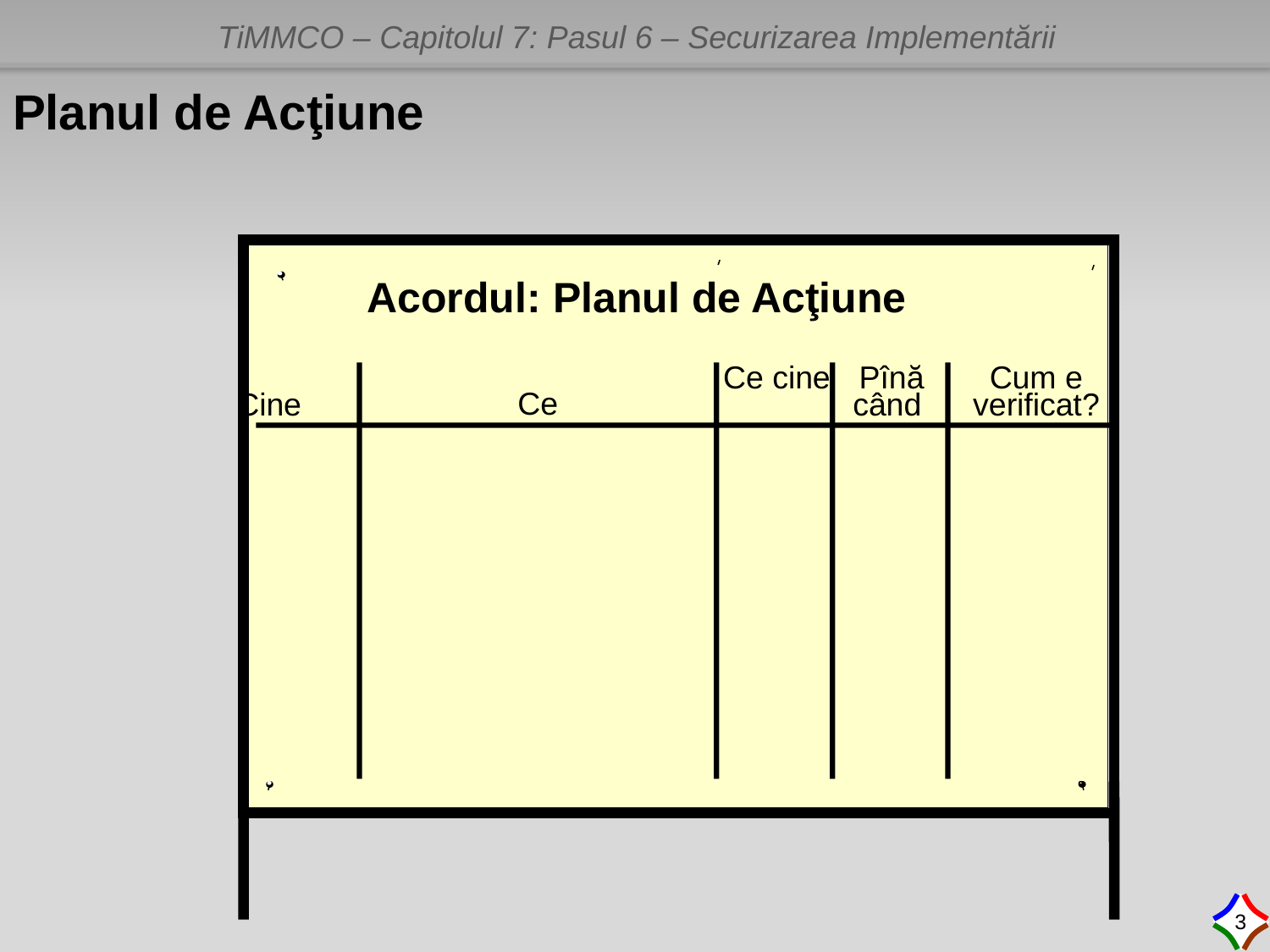

# Planul de Acţiune

Acordul: Planul de Acţiune
Ce cine
Pînă când
Cum e verificat?

Ce
Cine